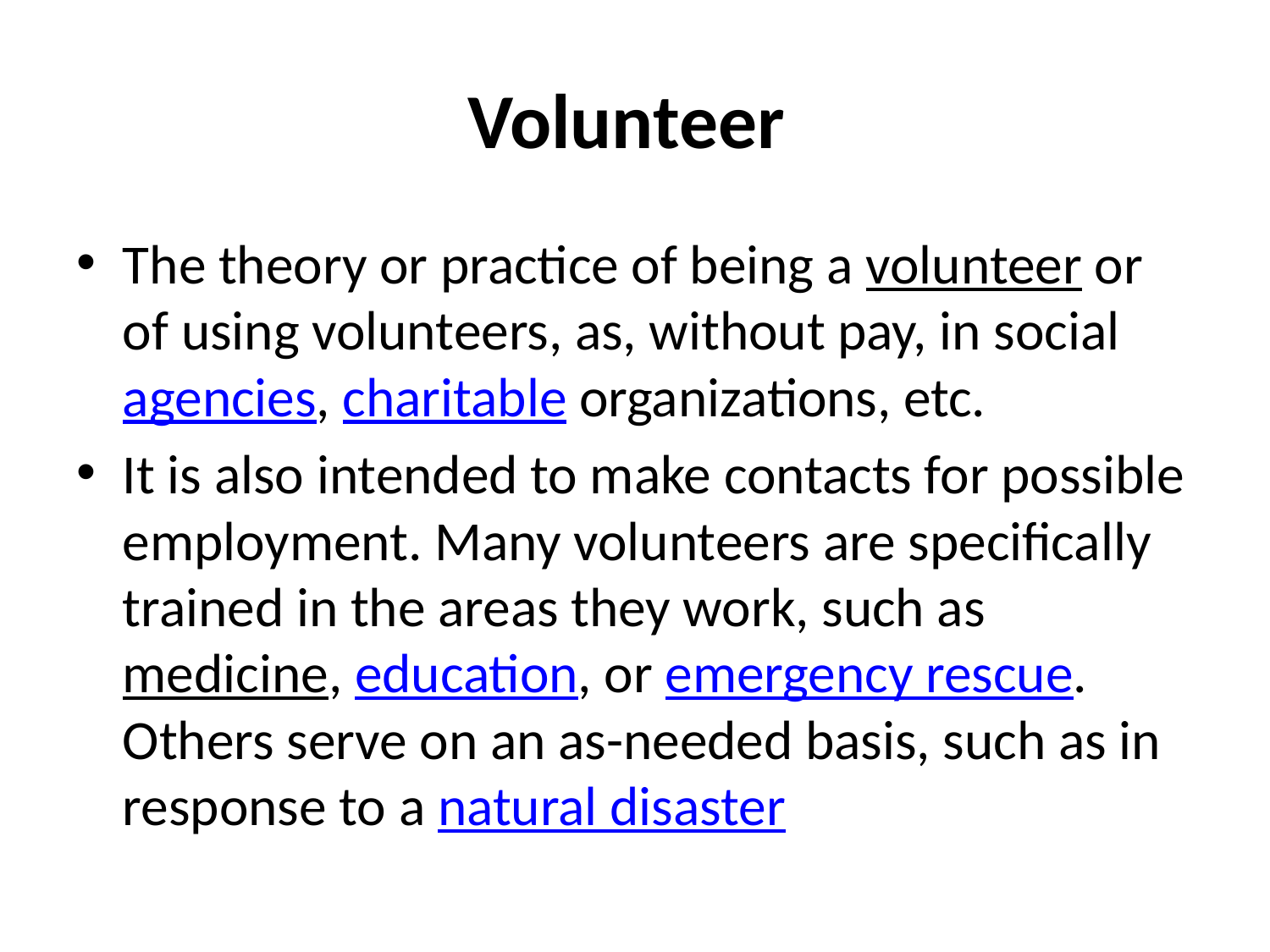

# Volunteer
The theory or practice of being a volunteer or of using volunteers, as, without pay, in social agencies, charitable organizations, etc.
It is also intended to make contacts for possible employment. Many volunteers are specifically trained in the areas they work, such as medicine, education, or emergency rescue. Others serve on an as-needed basis, such as in response to a natural disaster